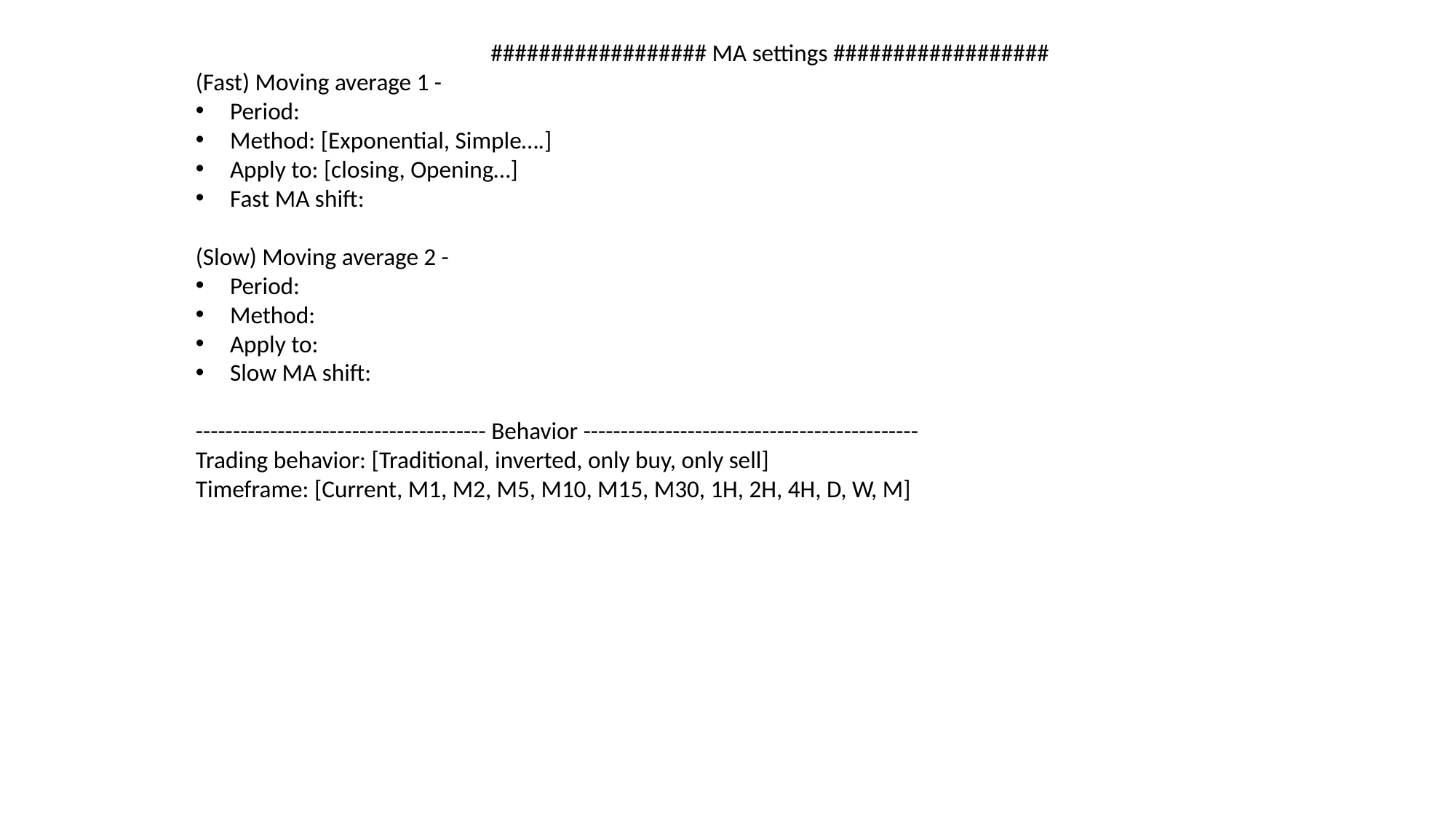

################## MA settings ##################
(Fast) Moving average 1 -
Period:
Method: [Exponential, Simple….]
Apply to: [closing, Opening…]
Fast MA shift:

(Slow) Moving average 2 -
Period:
Method:
Apply to:
Slow MA shift:

--------------------------------------- Behavior ---------------------------------------------
Trading behavior: [Traditional, inverted, only buy, only sell]
Timeframe: [Current, M1, M2, M5, M10, M15, M30, 1H, 2H, 4H, D, W, M]